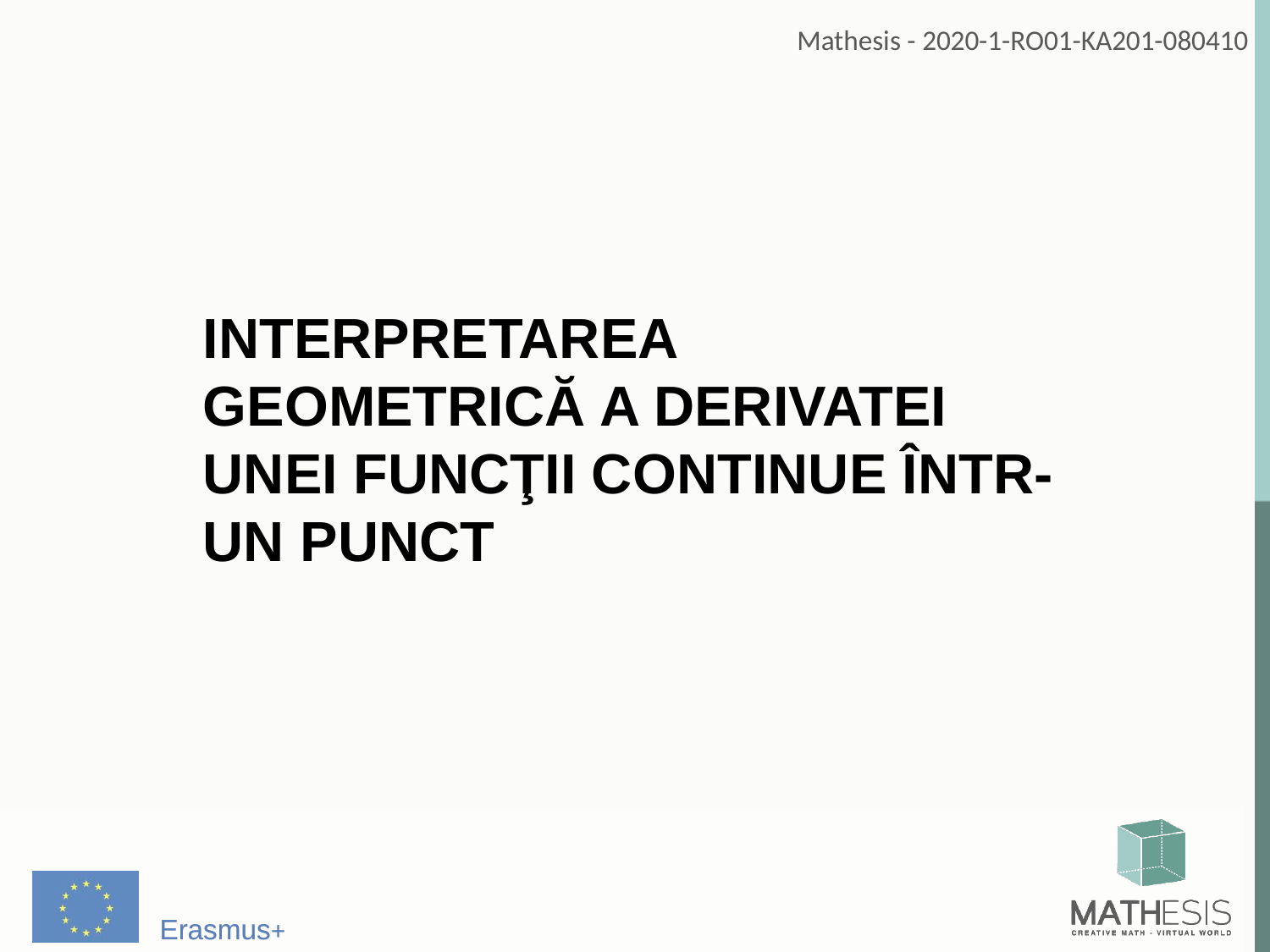

INTERPRETAREA GEOMETRICĂ A DERIVATEI UNEI FUNCŢII CONTINUE ÎNTR-UN PUNCT